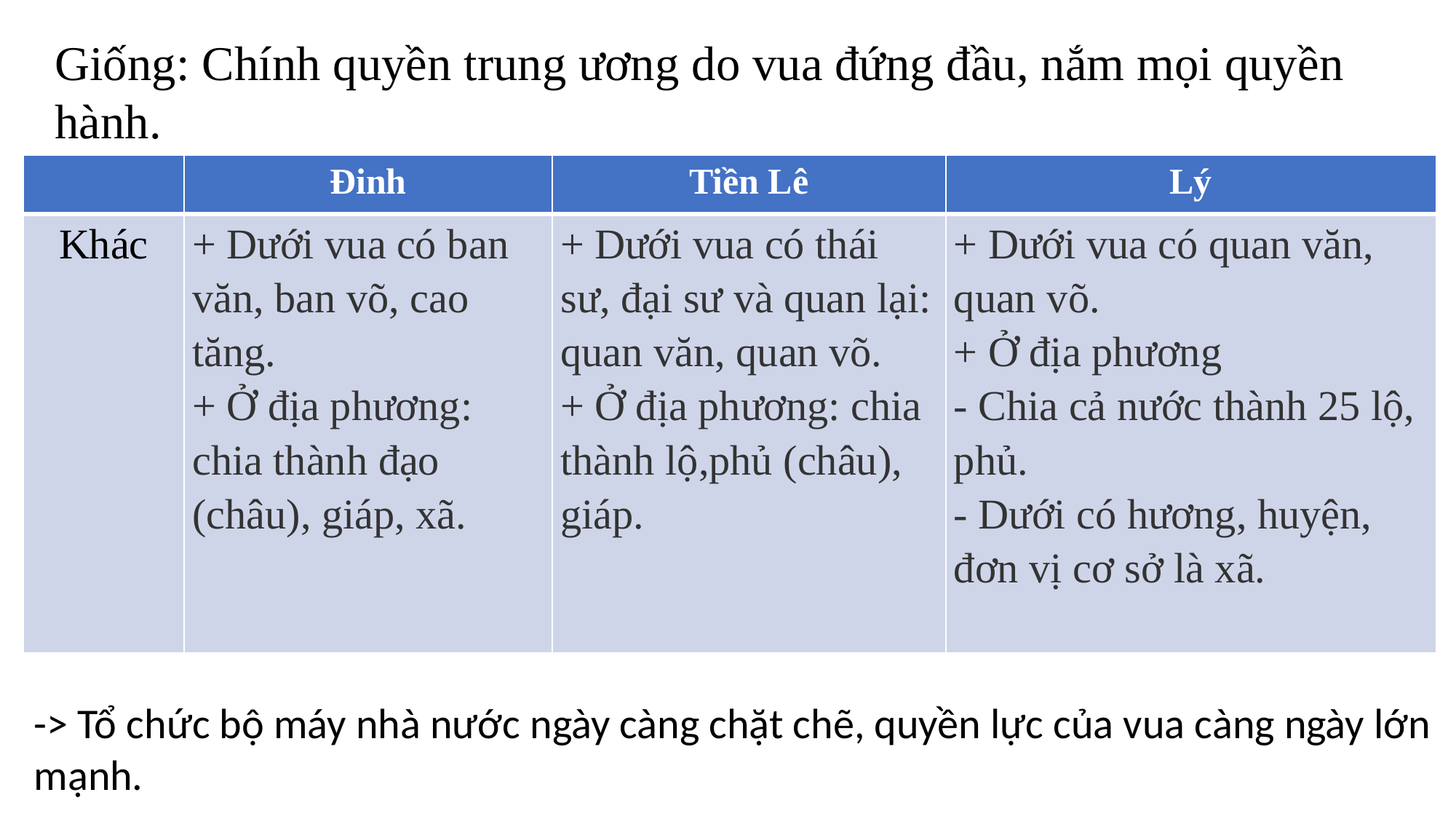

Giống: Chính quyền trung ương do vua đứng đầu, nắm mọi quyền hành.
|  | Đinh | Tiền Lê | Lý |
| --- | --- | --- | --- |
| Khác | + Dưới vua có ban văn, ban võ, cao tăng. + Ở địa phương: chia thành đạo (châu), giáp, xã. | + Dưới vua có thái sư, đại sư và quan lại: quan văn, quan võ. + Ở địa phương: chia thành lộ,phủ (châu), giáp. | + Dưới vua có quan văn, quan võ. + Ở địa phương - Chia cả nước thành 25 lộ, phủ. - Dưới có hương, huyện, đơn vị cơ sở là xã. |
-> Tổ chức bộ máy nhà nước ngày càng chặt chẽ, quyền lực của vua càng ngày lớn mạnh.